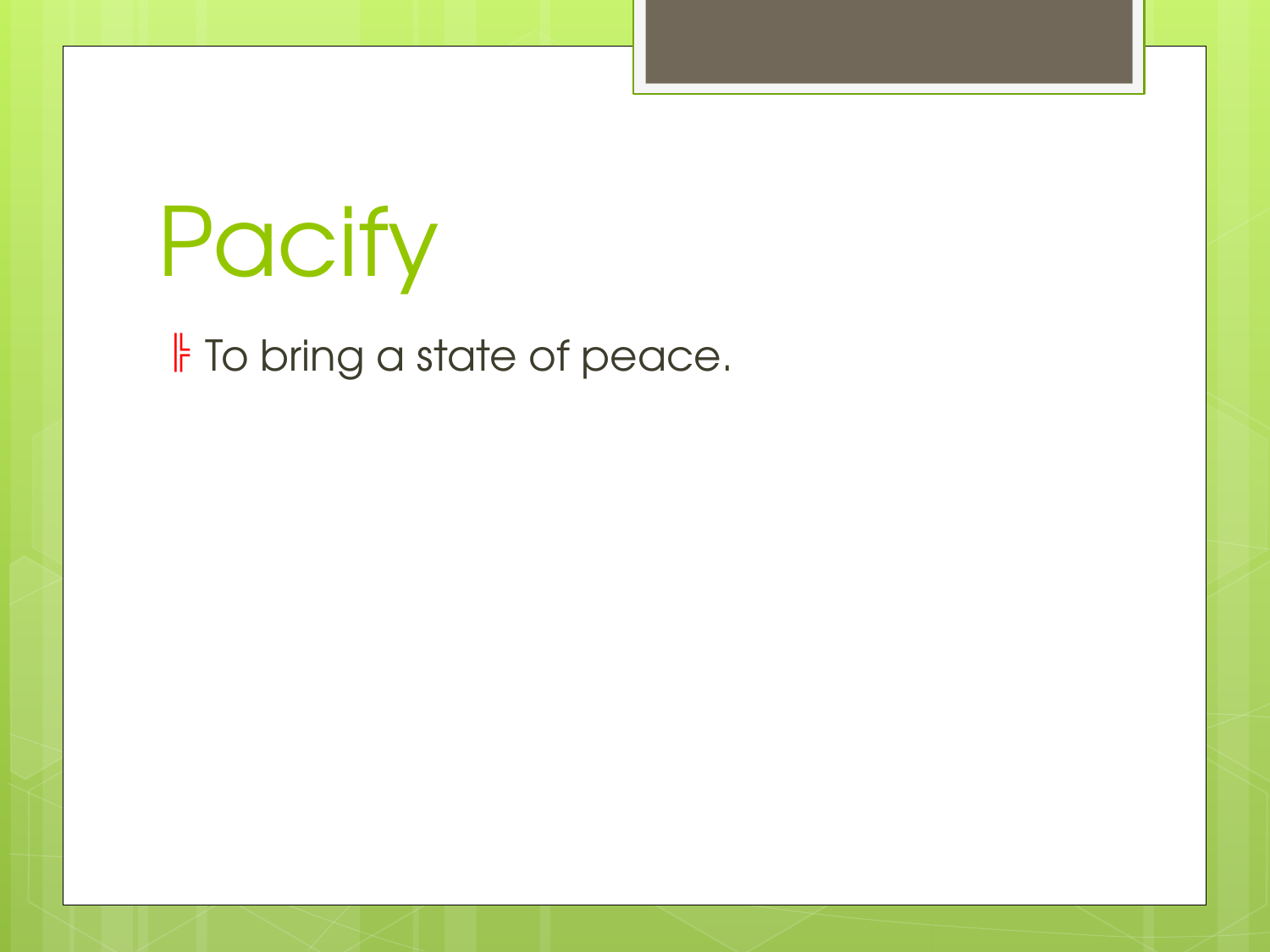

# Pacify
To bring a state of peace.